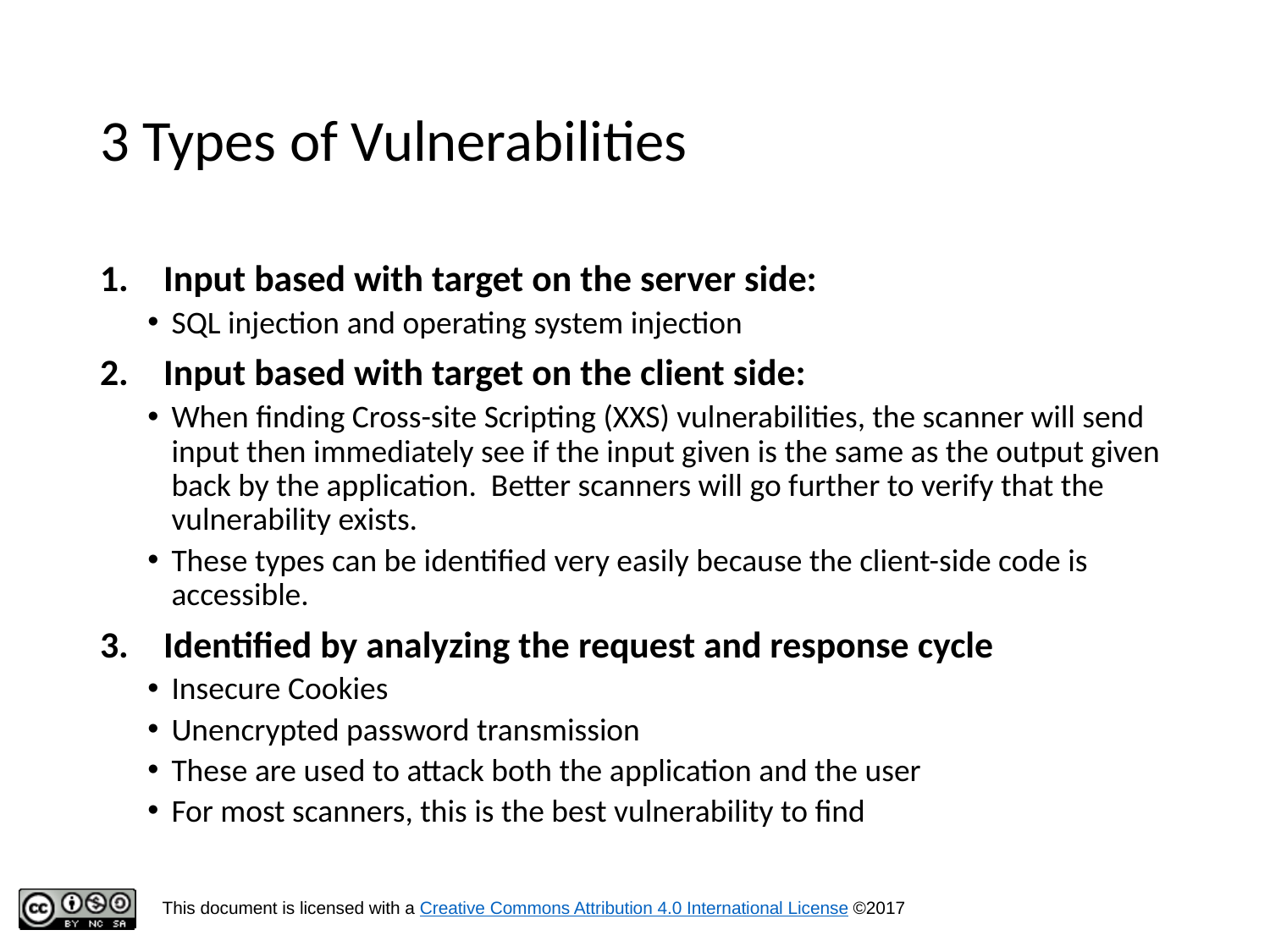

# 3 Types of Vulnerabilities
Input based with target on the server side:
SQL injection and operating system injection
Input based with target on the client side:
When finding Cross-site Scripting (XXS) vulnerabilities, the scanner will send input then immediately see if the input given is the same as the output given back by the application.  Better scanners will go further to verify that the vulnerability exists.
These types can be identified very easily because the client-side code is accessible.
Identified by analyzing the request and response cycle
Insecure Cookies
Unencrypted password transmission
These are used to attack both the application and the user
For most scanners, this is the best vulnerability to find